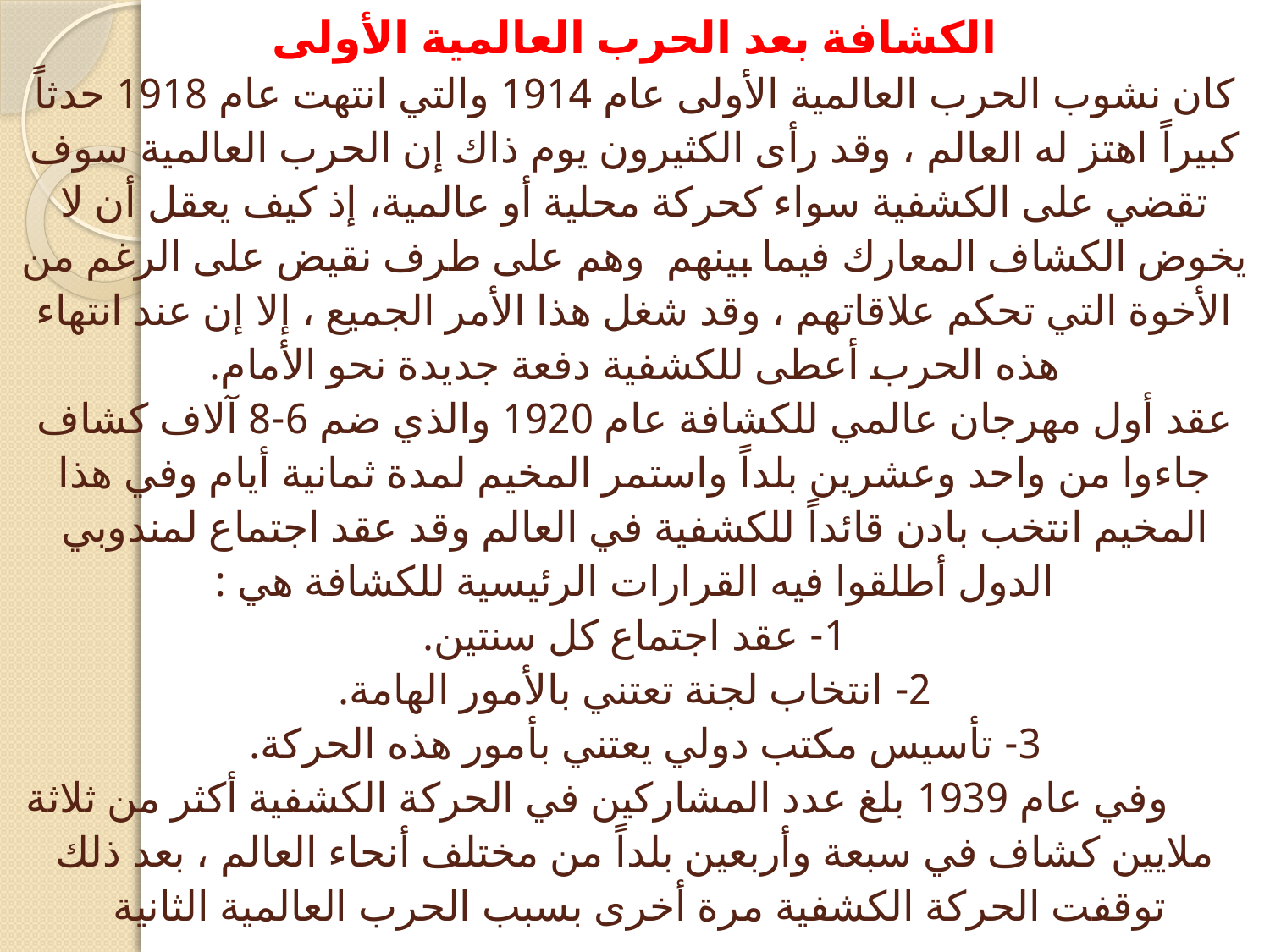

# الكشافة بعد الحرب العالمية الأولى كان نشوب الحرب العالمية الأولى عام 1914 والتي انتهت عام 1918 حدثاً كبيراً اهتز له العالم ، وقد رأى الكثيرون يوم ذاك إن الحرب العالمية سوف تقضي على الكشفية سواء كحركة محلية أو عالمية، إذ كيف يعقل أن لا يخوض الكشاف المعارك فيما بينهم  وهم على طرف نقيض على الرغم من الأخوة التي تحكم علاقاتهم ، وقد شغل هذا الأمر الجميع ، إلا إن عند انتهاء هذه الحرب أعطى للكشفية دفعة جديدة نحو الأمام. عقد أول مهرجان عالمي للكشافة عام 1920 والذي ضم 6-8 آلاف كشاف جاءوا من واحد وعشرين بلداً واستمر المخيم لمدة ثمانية أيام وفي هذا المخيم انتخب بادن قائداً للكشفية في العالم وقد عقد اجتماع لمندوبي الدول أطلقوا فيه القرارات الرئيسية للكشافة هي : 1- عقد اجتماع كل سنتين. 2- انتخاب لجنة تعتني بالأمور الهامة. 3- تأسيس مكتب دولي يعتني بأمور هذه الحركة. وفي عام 1939 بلغ عدد المشاركين في الحركة الكشفية أكثر من ثلاثة ملايين كشاف في سبعة وأربعين بلداً من مختلف أنحاء العالم ، بعد ذلك توقفت الحركة الكشفية مرة أخرى بسبب الحرب العالمية الثانية